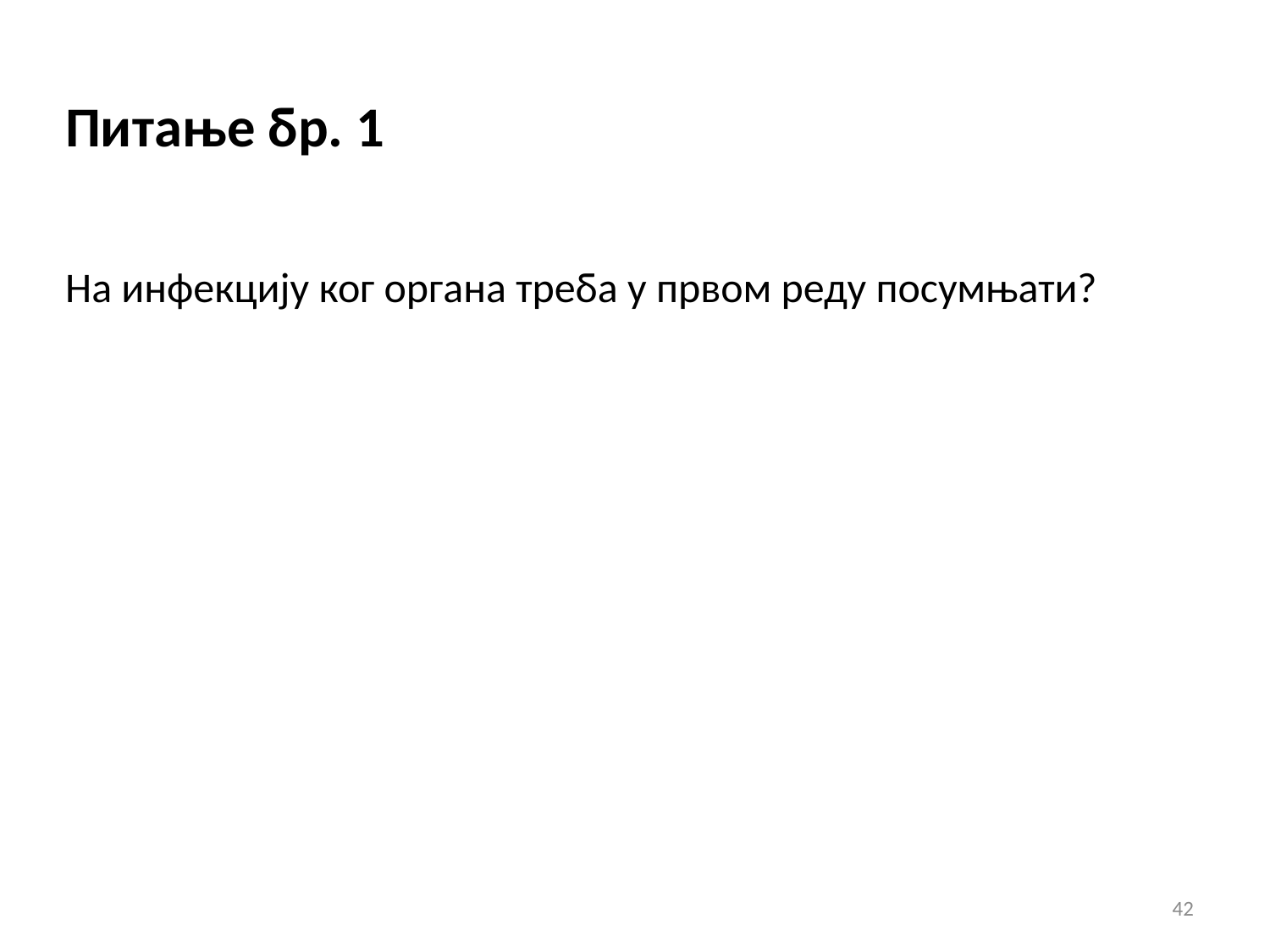

Питање бр. 1

На инфекцију ког органа треба у првом реду посумњати?
42